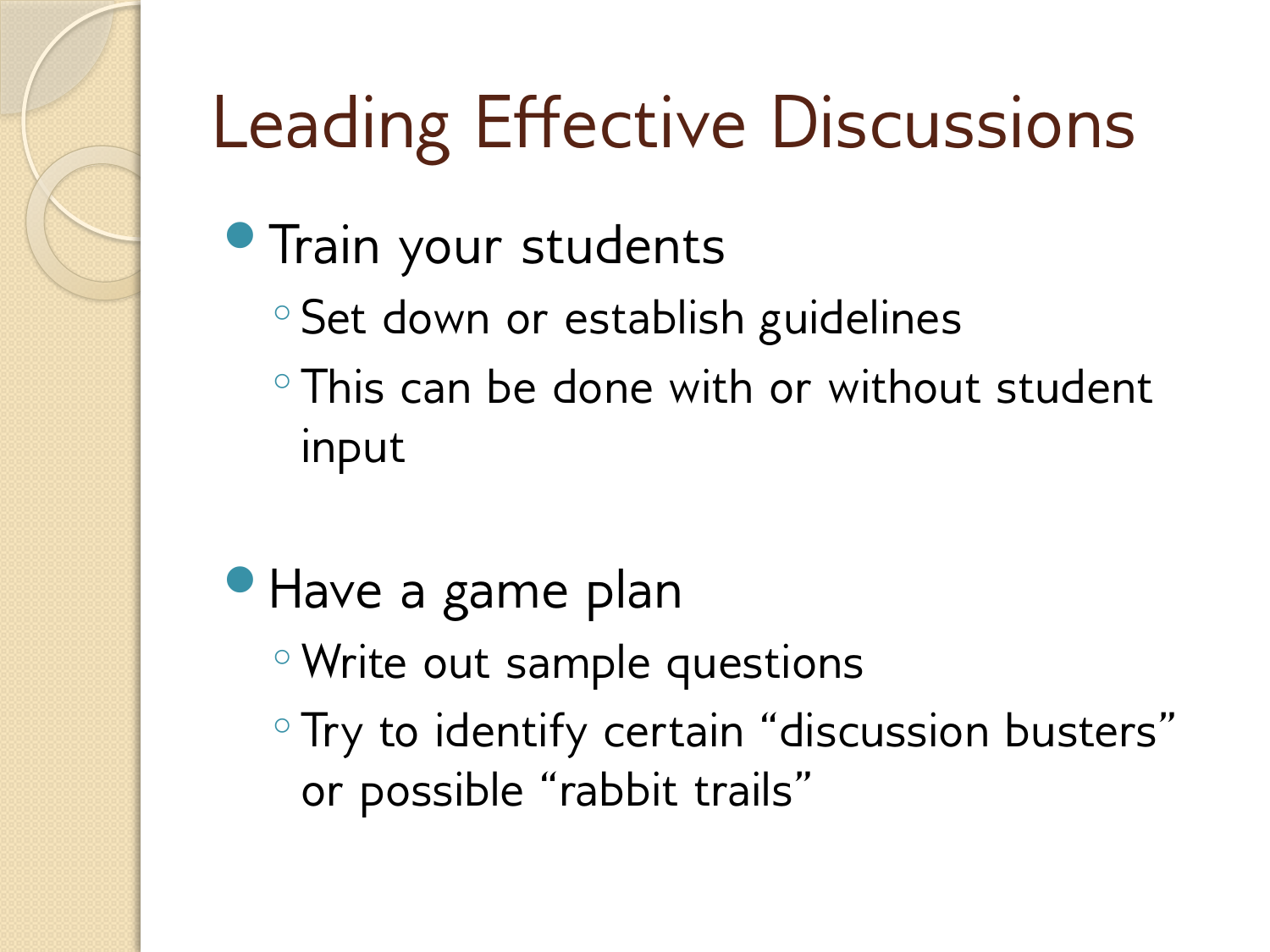

# Leading Effective Discussions
Train your students
Set down or establish guidelines
This can be done with or without student input

Have a game plan
Write out sample questions
Try to identify certain “discussion busters” or possible “rabbit trails”